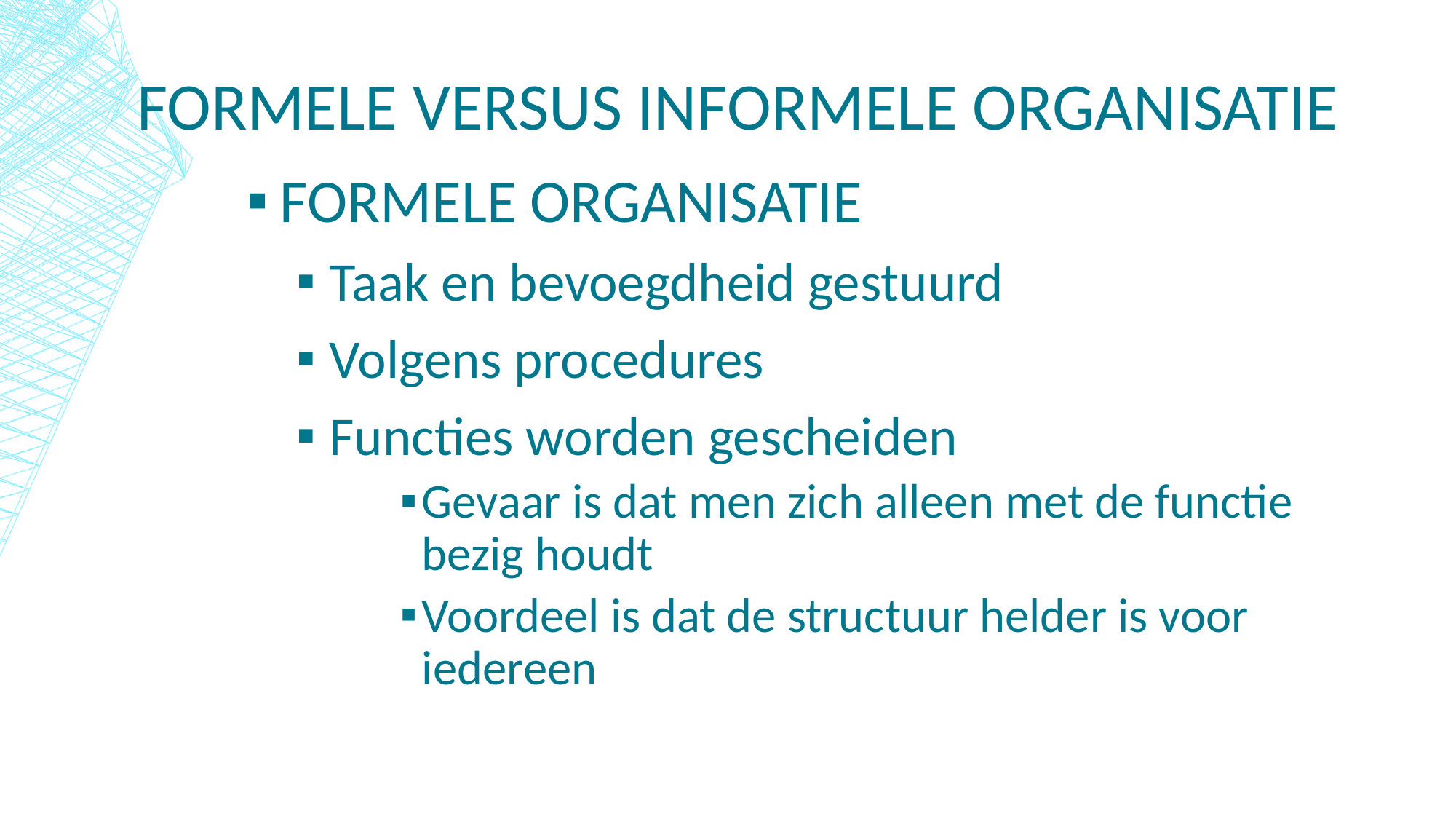

# Formele versus informele organisatie
FORMELE ORGANISATIE
Taak en bevoegdheid gestuurd
Volgens procedures
Functies worden gescheiden
Gevaar is dat men zich alleen met de functie bezig houdt
Voordeel is dat de structuur helder is voor iedereen